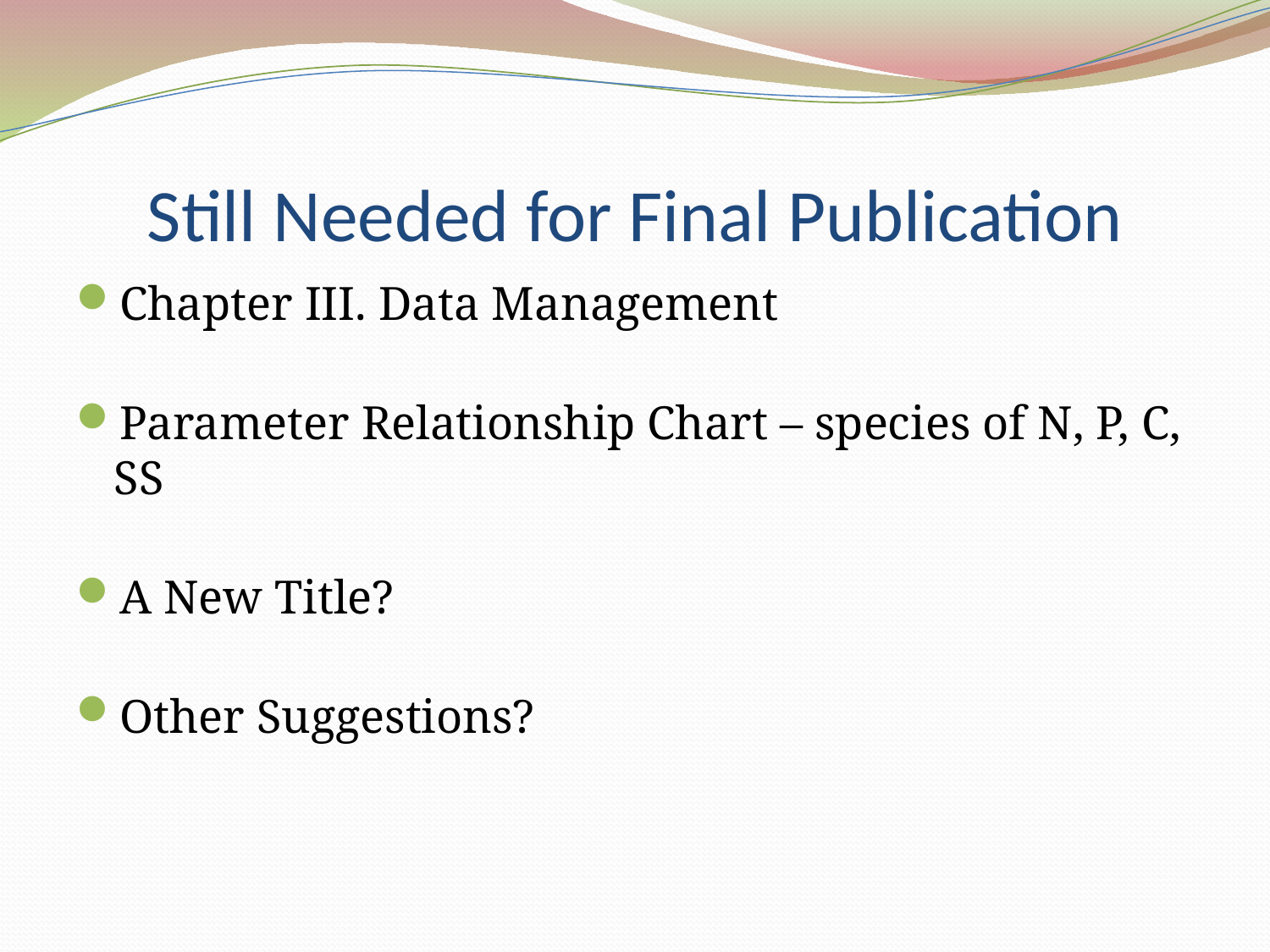

# Still Needed for Final Publication
Chapter III. Data Management
Parameter Relationship Chart – species of N, P, C, SS
A New Title?
Other Suggestions?